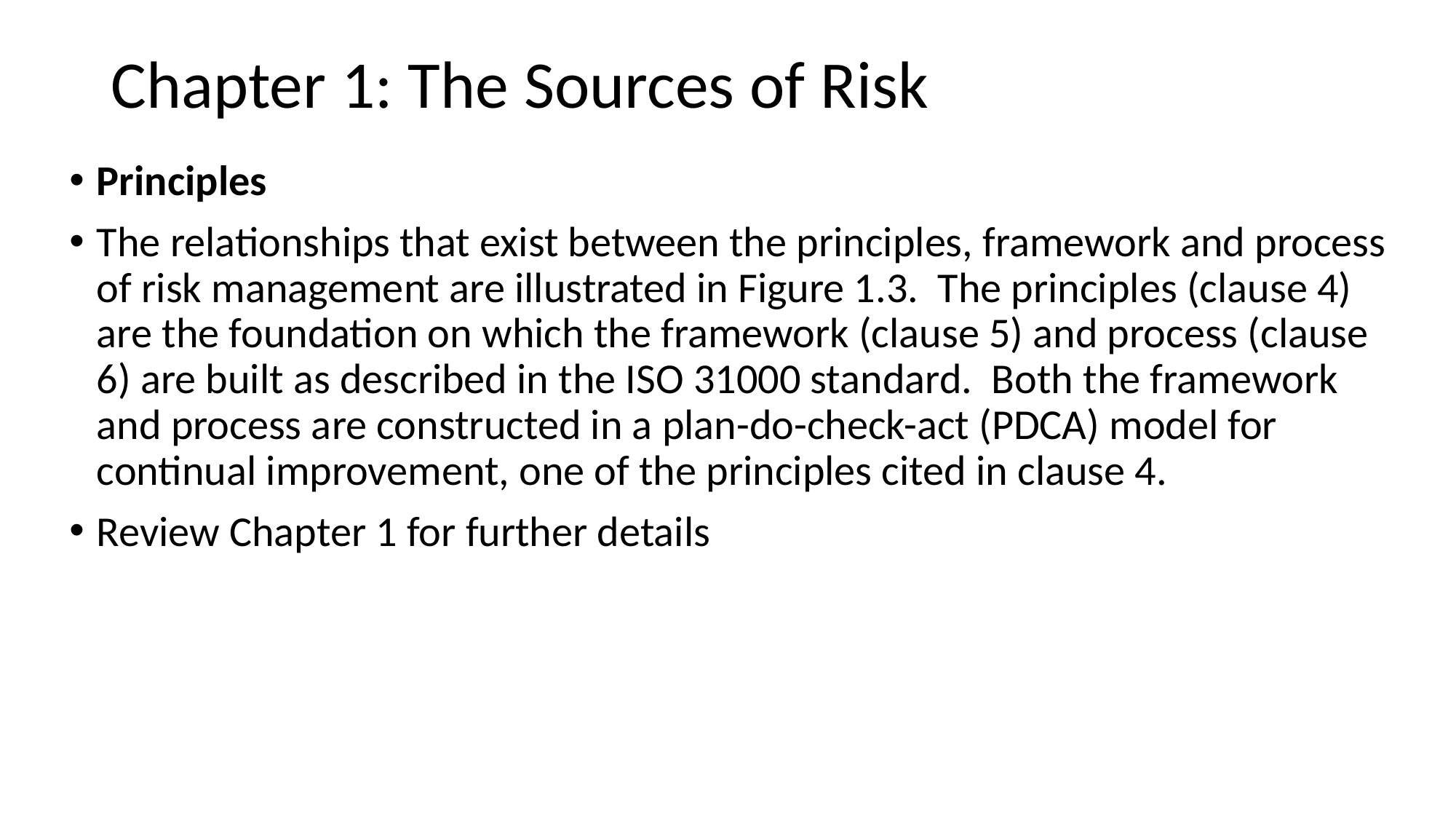

# Chapter 1: The Sources of Risk
Principles
The relationships that exist between the principles, framework and process of risk management are illustrated in Figure 1.3.  The principles (clause 4) are the foundation on which the framework (clause 5) and process (clause 6) are built as described in the ISO 31000 standard.  Both the framework and process are constructed in a plan-do-check-act (PDCA) model for continual improvement, one of the principles cited in clause 4.
Review Chapter 1 for further details